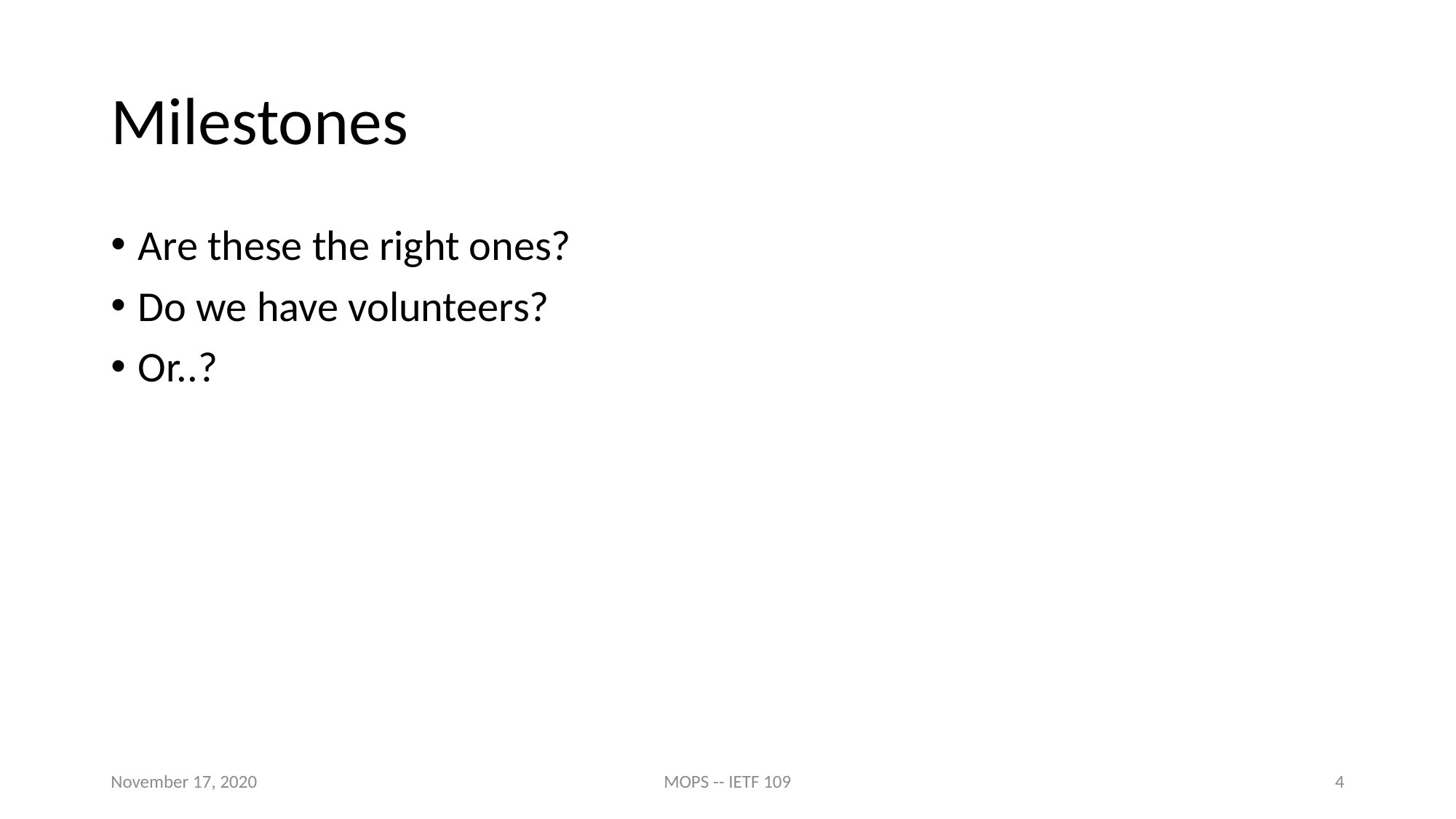

# Milestones
Are these the right ones?
Do we have volunteers?
Or..?
November 17, 2020
MOPS -- IETF 109
4